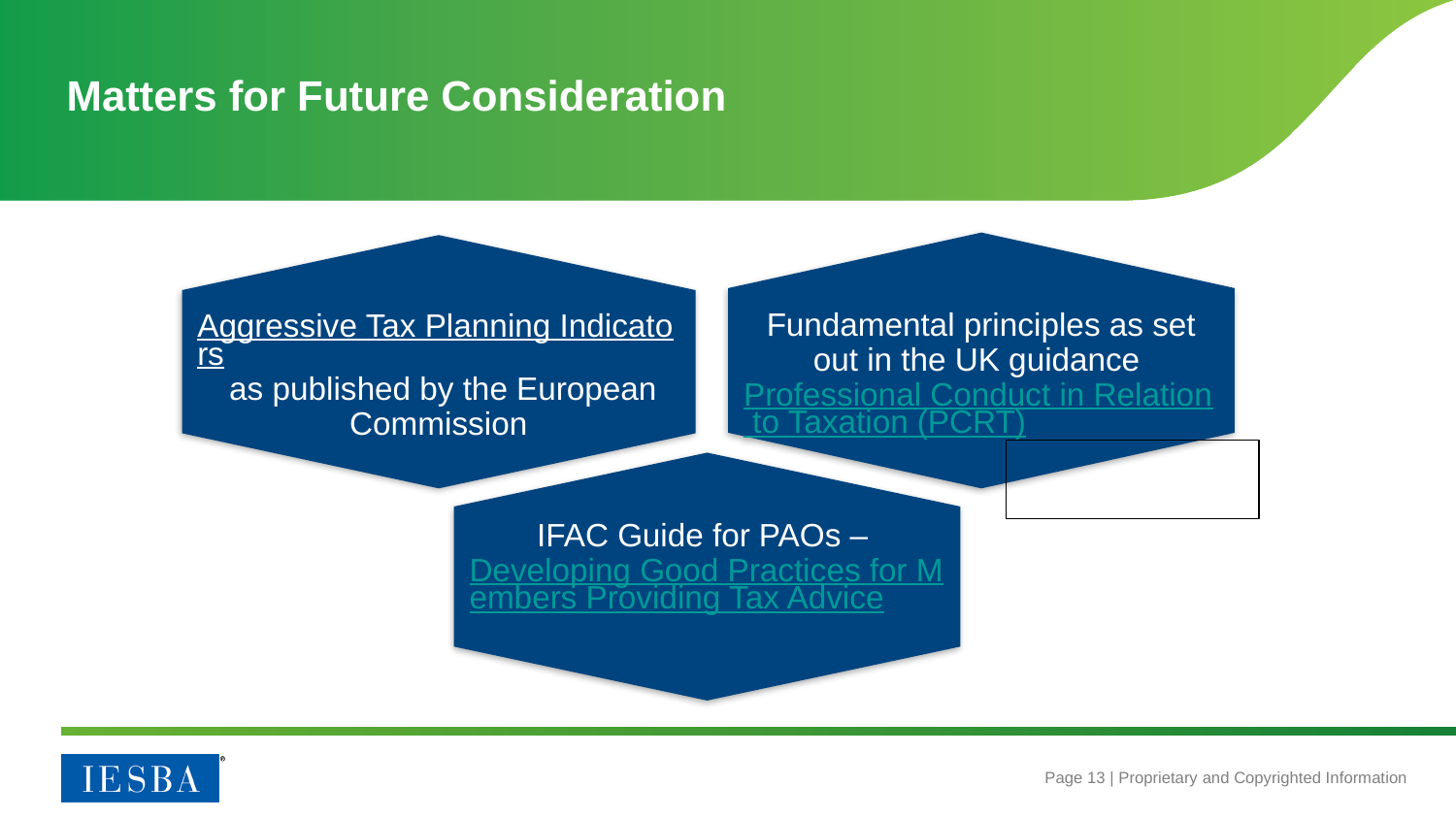

# Matters for Future Consideration
Fundamental principles as set out in the UK guidance Professional Conduct in Relation to Taxation (PCRT)
Aggressive Tax Planning Indicators as published by the European Commission

IFAC Guide for PAOs – Developing Good Practices for Members Providing Tax Advice